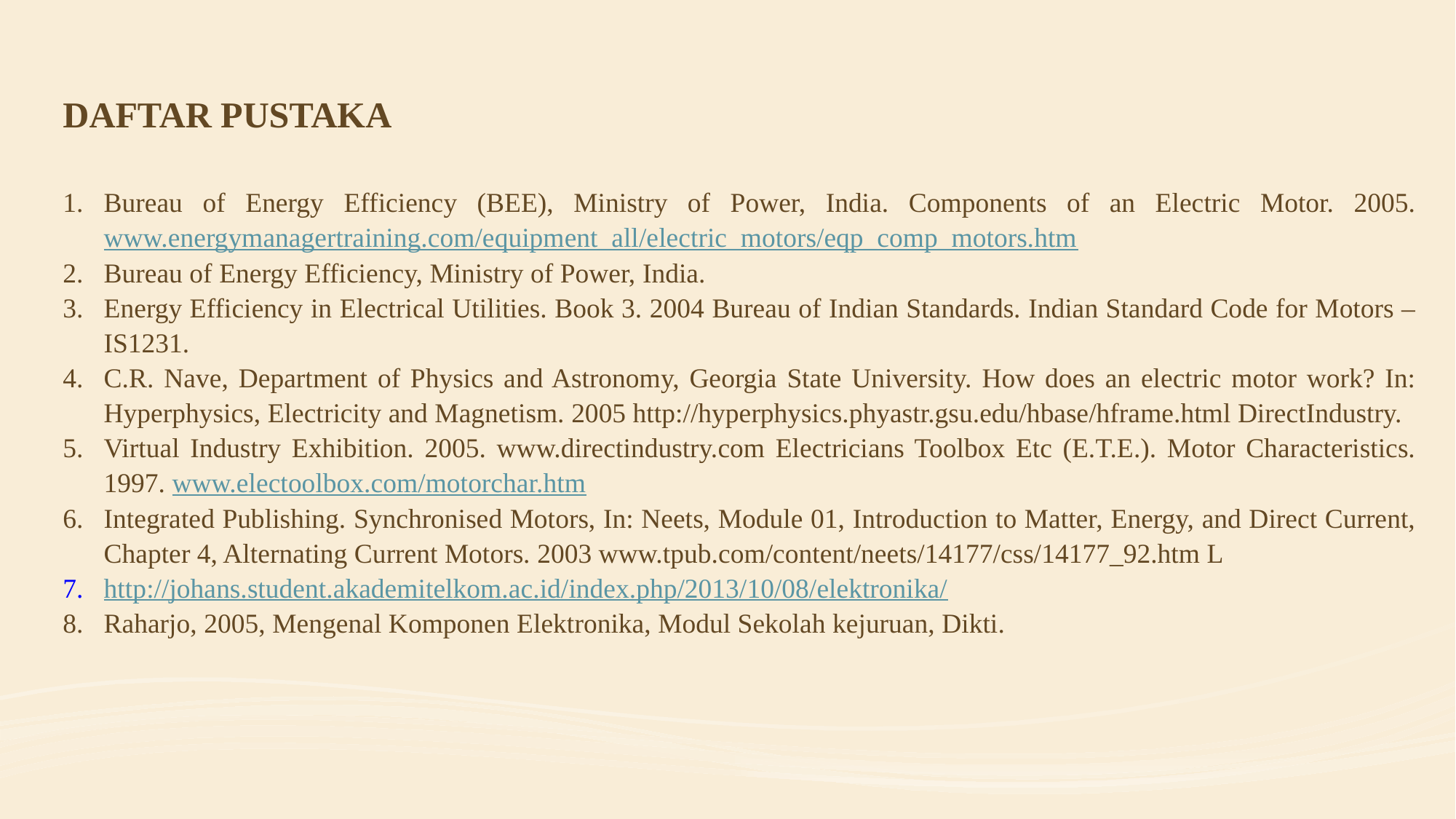

DAFTAR PUSTAKA

Bureau of Energy Efficiency (BEE), Ministry of Power, India. Components of an Electric Motor. 2005. www.energymanagertraining.com/equipment_all/electric_motors/eqp_comp_motors.htm
Bureau of Energy Efficiency, Ministry of Power, India.
Energy Efficiency in Electrical Utilities. Book 3. 2004 Bureau of Indian Standards. Indian Standard Code for Motors – IS1231.
C.R. Nave, Department of Physics and Astronomy, Georgia State University. How does an electric motor work? In: Hyperphysics, Electricity and Magnetism. 2005 http://hyperphysics.phyastr.gsu.edu/hbase/hframe.html DirectIndustry.
Virtual Industry Exhibition. 2005. www.directindustry.com Electricians Toolbox Etc (E.T.E.). Motor Characteristics. 1997. www.electoolbox.com/motorchar.htm
Integrated Publishing. Synchronised Motors, In: Neets, Module 01, Introduction to Matter, Energy, and Direct Current, Chapter 4, Alternating Current Motors. 2003 www.tpub.com/content/neets/14177/css/14177_92.htm L
http://johans.student.akademitelkom.ac.id/index.php/2013/10/08/elektronika/
Raharjo, 2005, Mengenal Komponen Elektronika, Modul Sekolah kejuruan, Dikti.